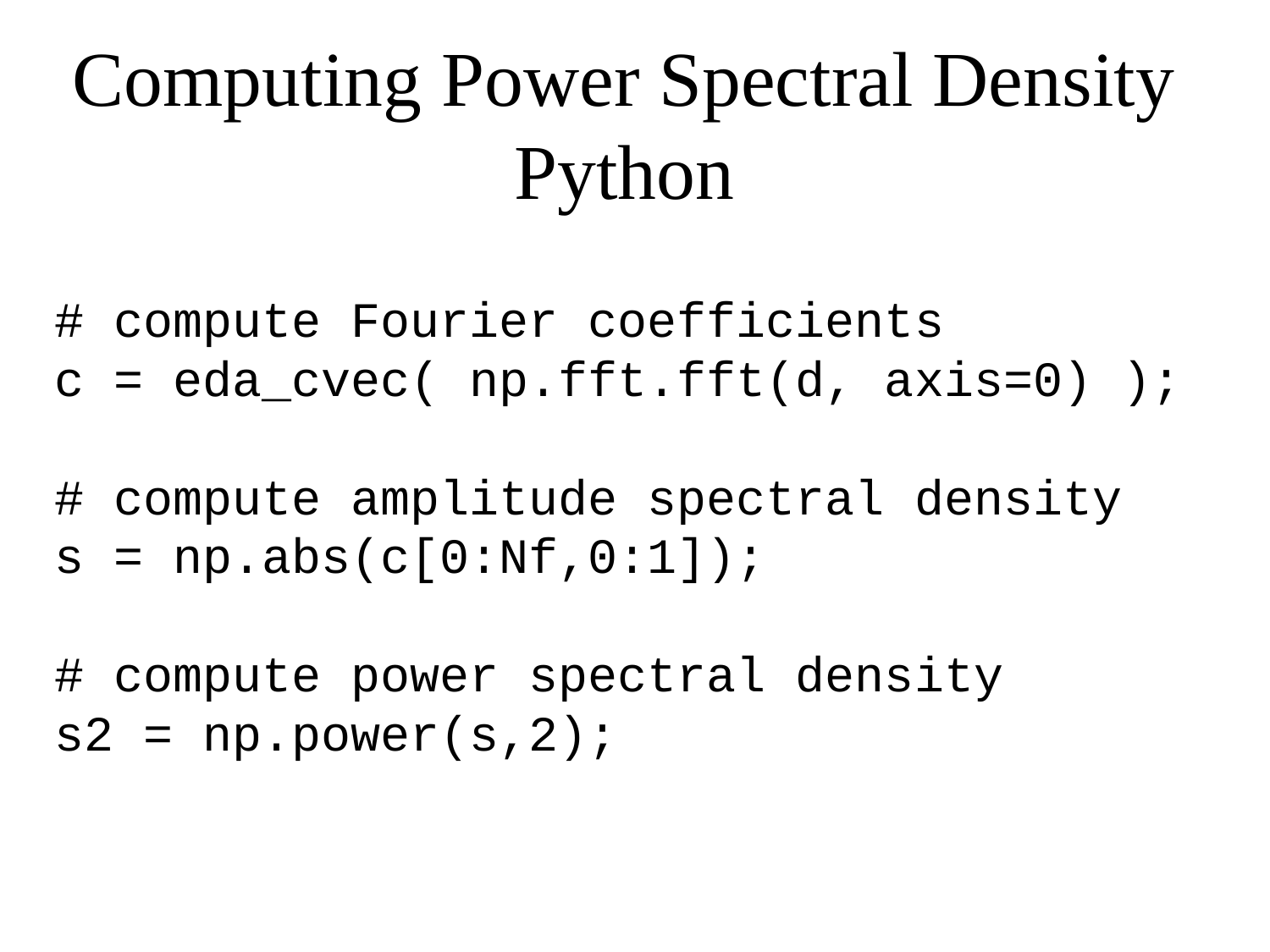

# Computing Power Spectral Density Python
# compute Fourier coefficients
c = eda_cvec( np.fft.fft(d, axis=0) );

# compute amplitude spectral density
s = np.abs(c[0:Nf,0:1]);

# compute power spectral density
s2 = np.power(s,2);